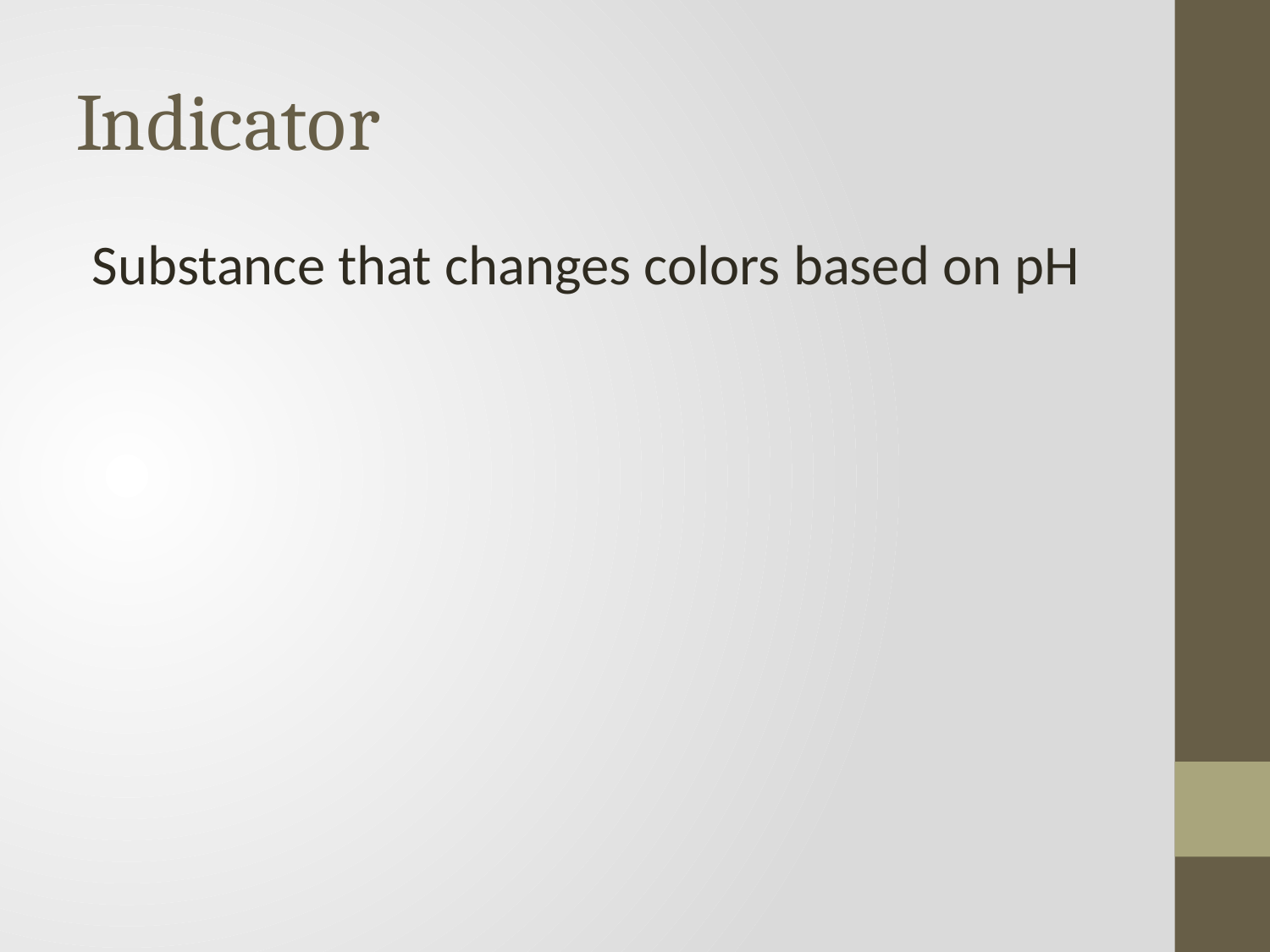

# Indicator
Substance that changes colors based on pH